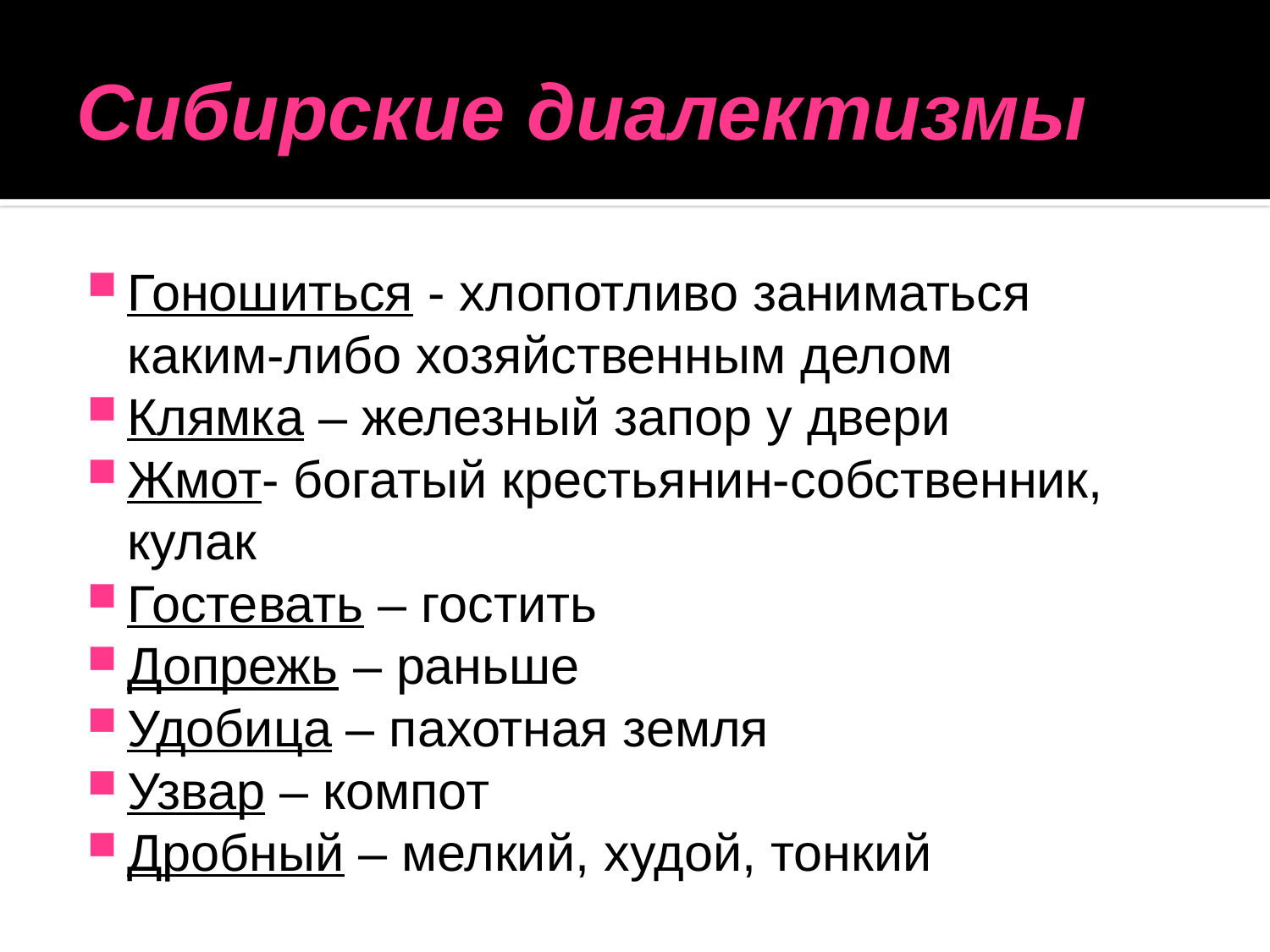

# Сибирские диалектизмы
Гоношиться - хлопотливо заниматься каким-либо хозяйственным делом
Клямка – железный запор у двери
Жмот- богатый крестьянин-собственник, кулак
Гостевать – гостить
Допрежь – раньше
Удобица – пахотная земля
Узвар – компот
Дробный – мелкий, худой, тонкий